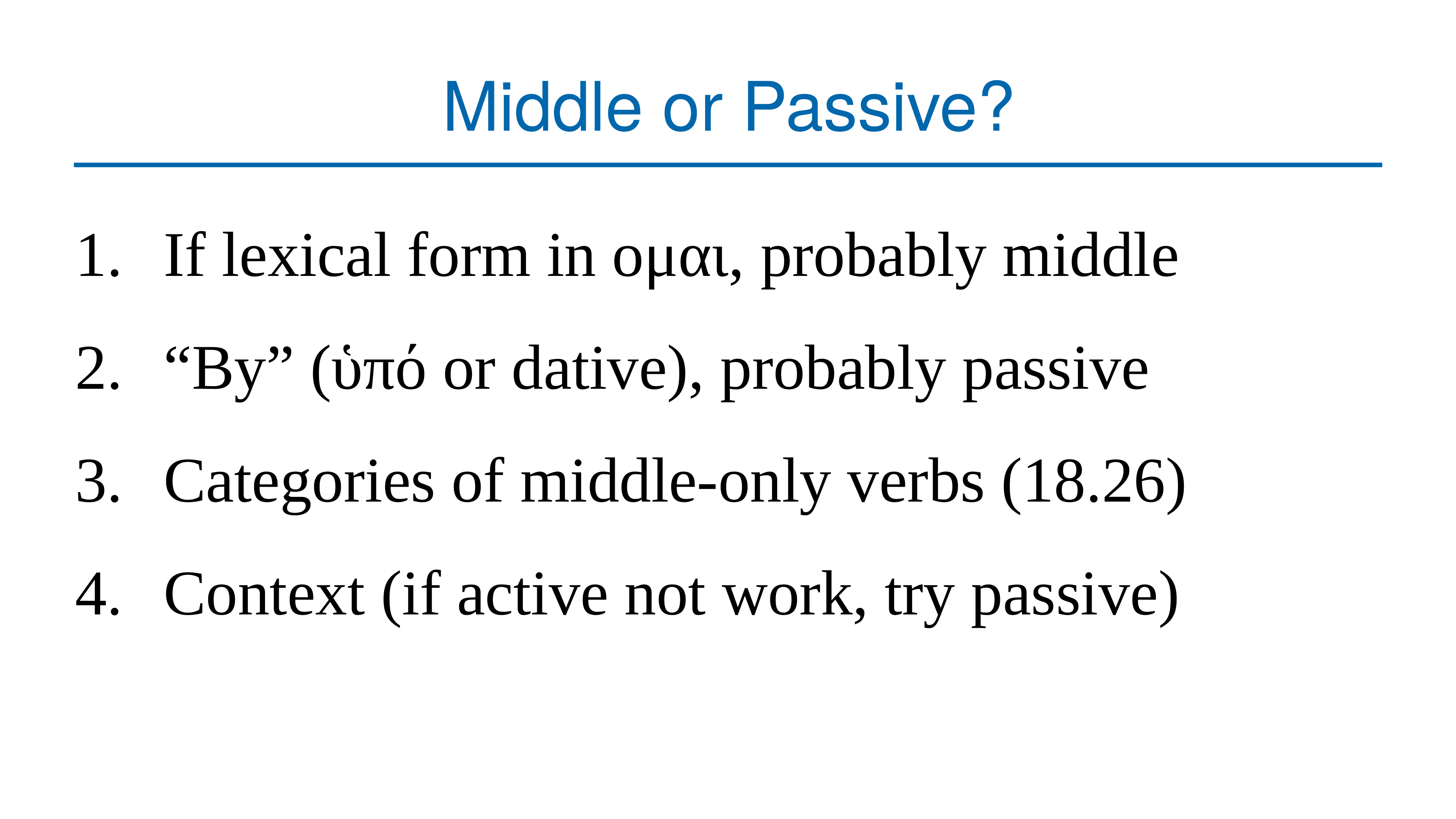

# Middle or Passive?
If lexical form in ομαι, probably middle
“By” (ὑπό or dative), probably passive
Categories of middle-only verbs (18.26)
Context (if active not work, try passive)